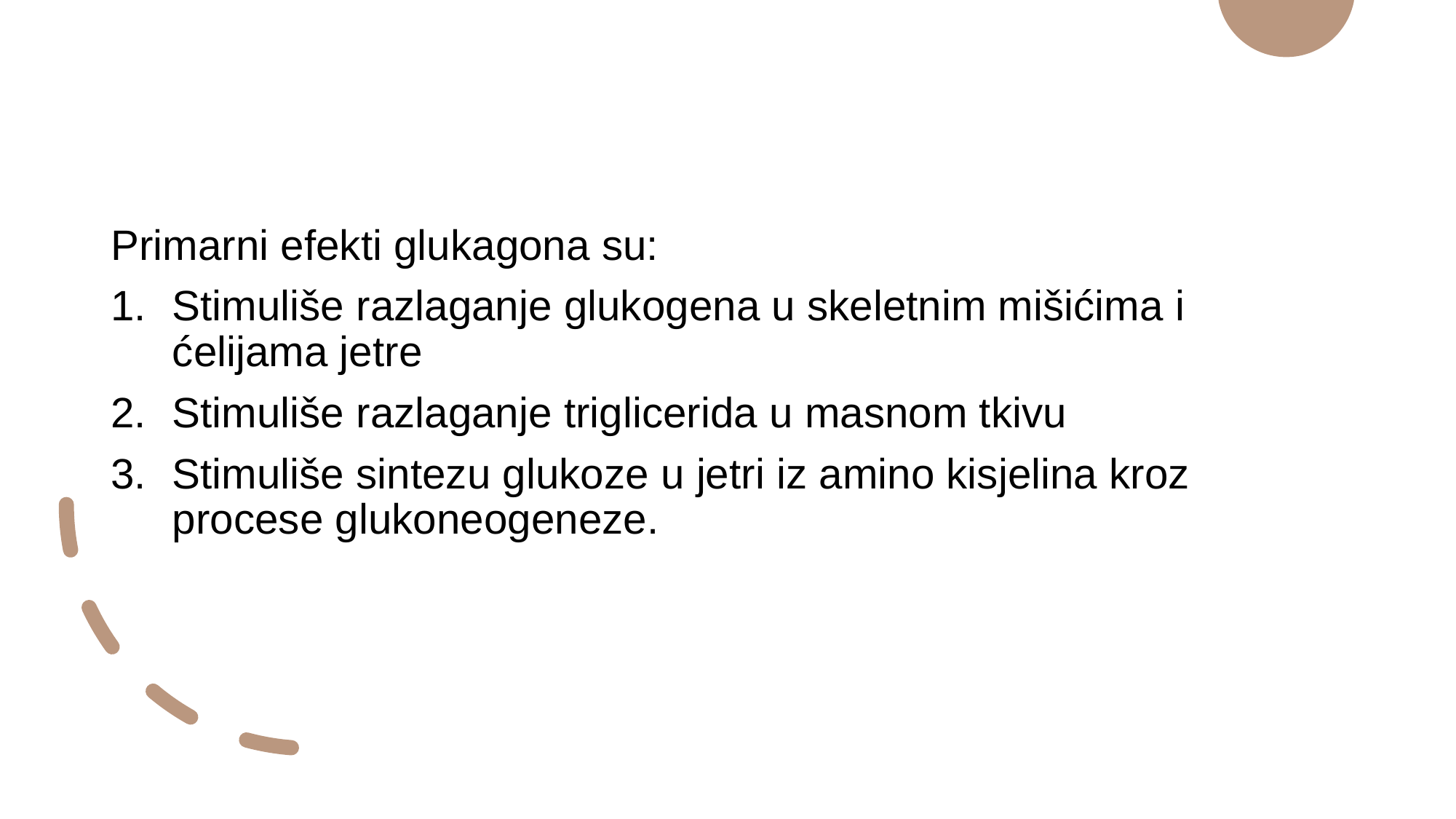

Primarni efekti glukagona su:
Stimuliše razlaganje glukogena u skeletnim mišićima i ćelijama jetre
Stimuliše razlaganje triglicerida u masnom tkivu
Stimuliše sintezu glukoze u jetri iz amino kisjelina kroz procese glukoneogeneze.